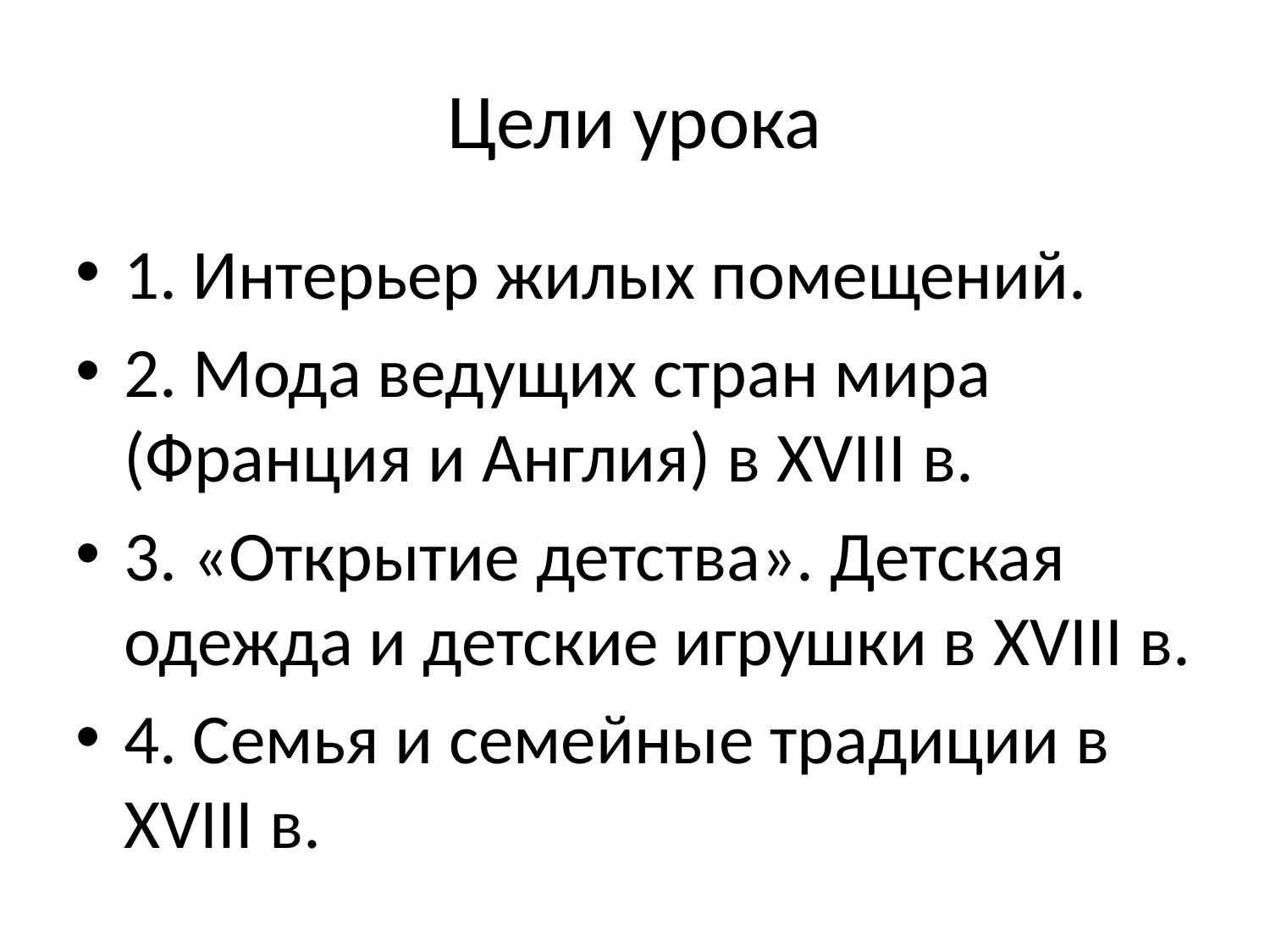

Цели урока
1. Интерьер жилых помещений.
2. Мода ведущих стран мира (Франция и Англия) в XVIII в.
3. «Открытие детства». Детская одежда и детские игрушки в XVIII в.
4. Семья и семейные традиции в XVIII в.